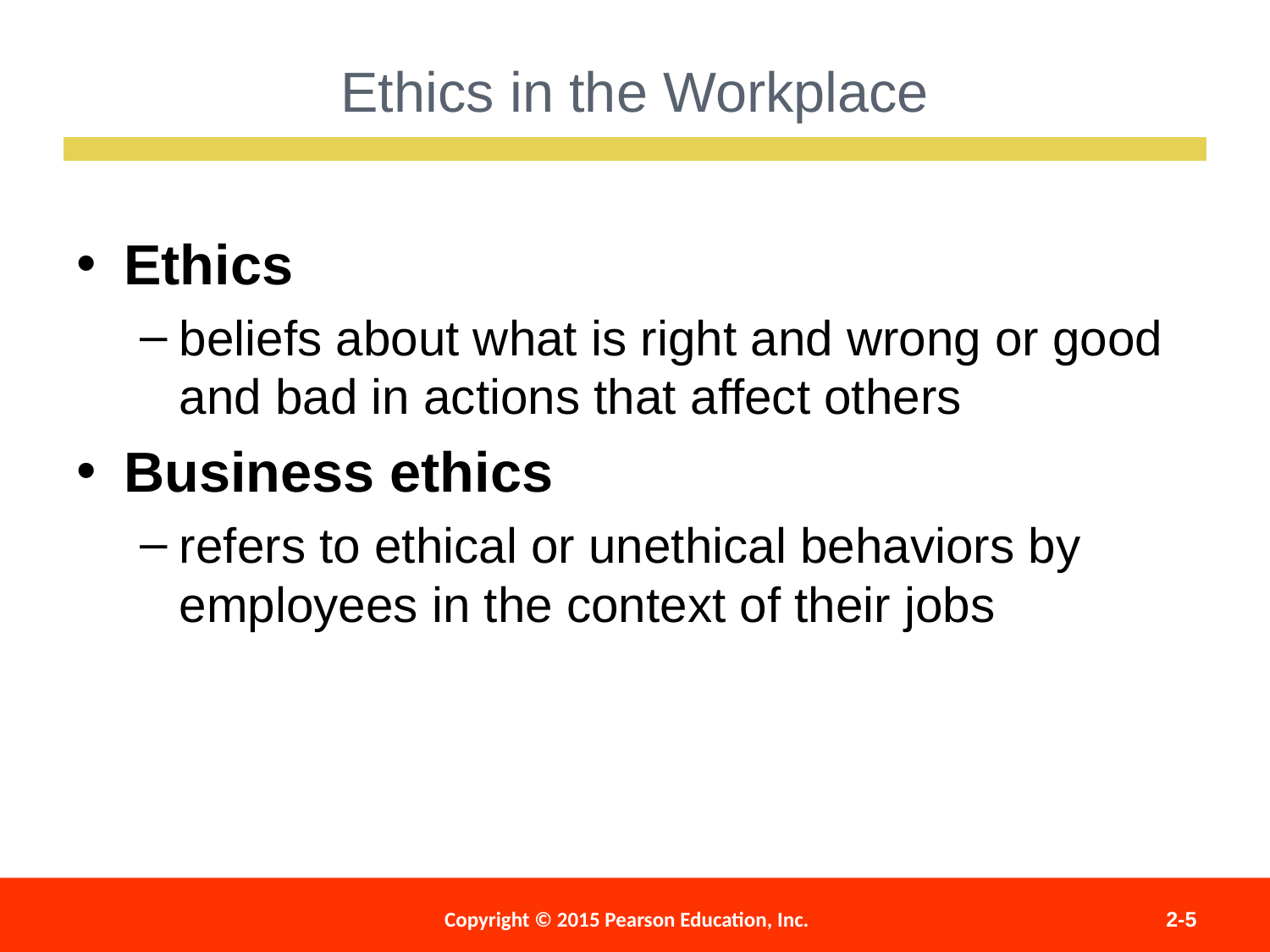

Ethics in the Workplace
Ethics
beliefs about what is right and wrong or good and bad in actions that affect others
Business ethics
refers to ethical or unethical behaviors by employees in the context of their jobs